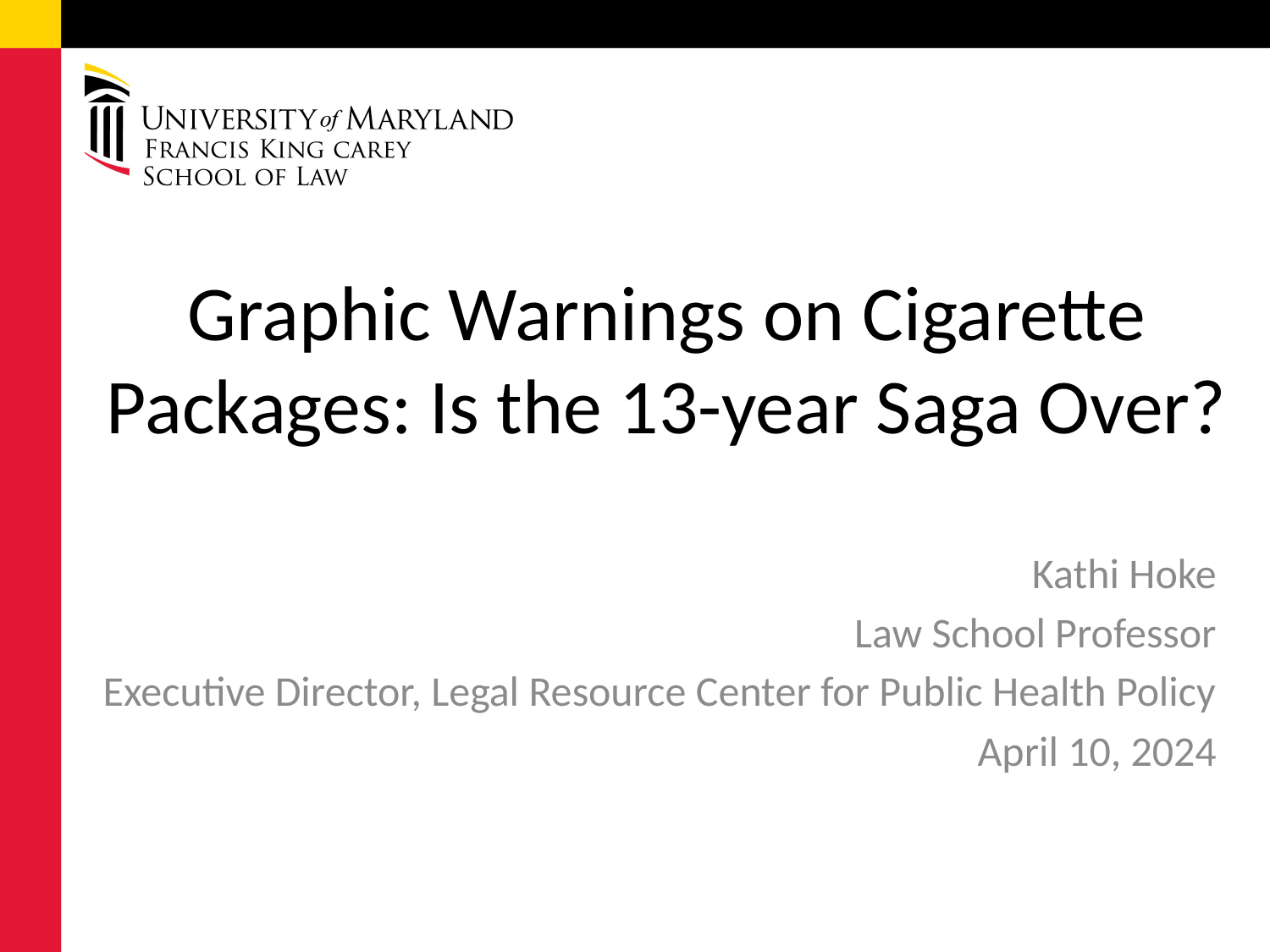

# Graphic Warnings on Cigarette Packages: Is the 13-year Saga Over?
Kathi Hoke
Law School Professor
Executive Director, Legal Resource Center for Public Health Policy
April 10, 2024